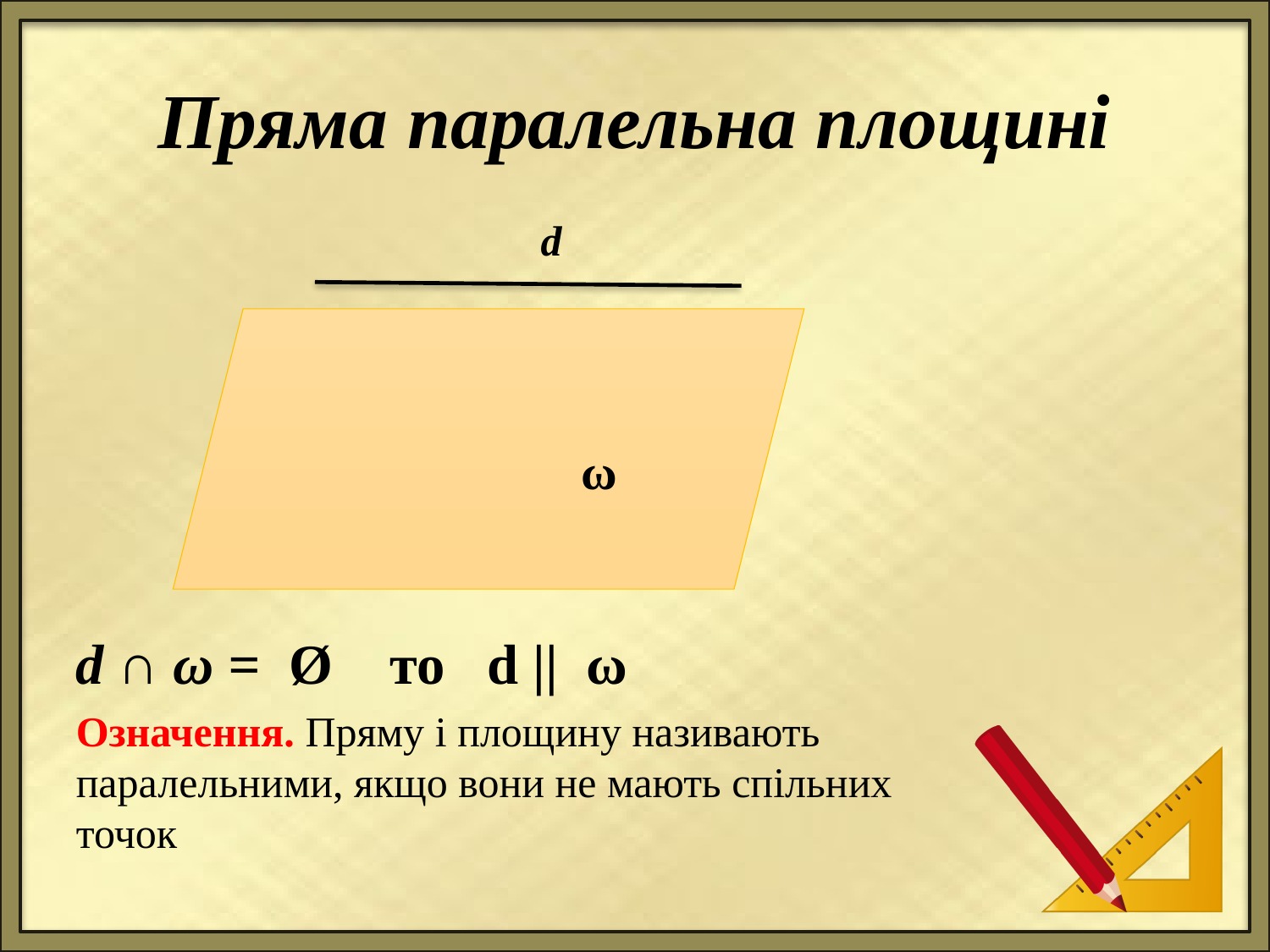

# Пряма паралельна площині
d

                                                                           ω
d ∩ ω =  Ø    то   d ||  ω
Означення. Пряму і площину називають паралельними, якщо вони не мають спільних точок